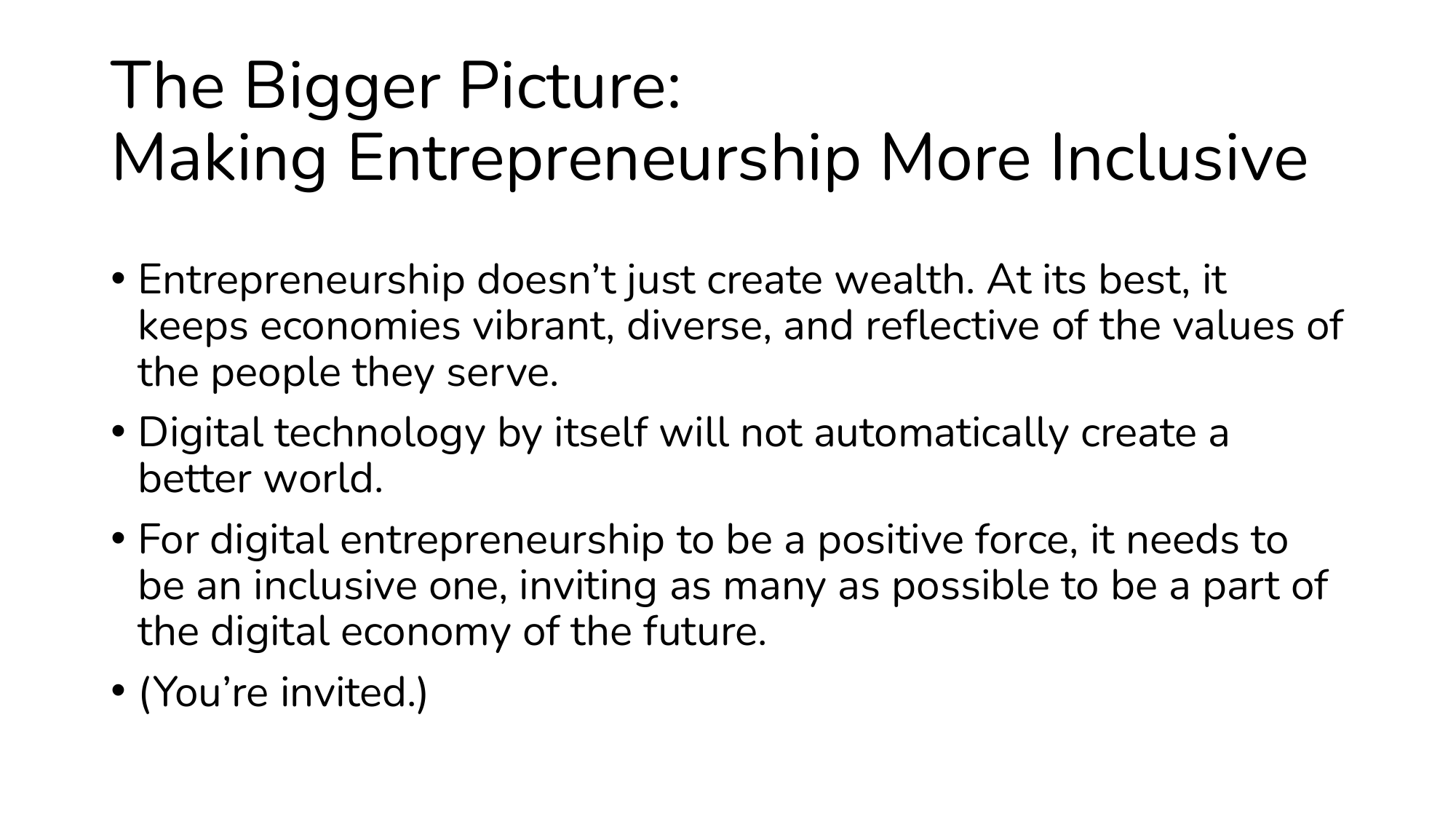

# The Bigger Picture: Making Entrepreneurship More Inclusive
Entrepreneurship doesn’t just create wealth. At its best, it keeps economies vibrant, diverse, and reflective of the values of the people they serve.
Digital technology by itself will not automatically create a better world.
For digital entrepreneurship to be a positive force, it needs to be an inclusive one, inviting as many as possible to be a part of the digital economy of the future.
(You’re invited.)